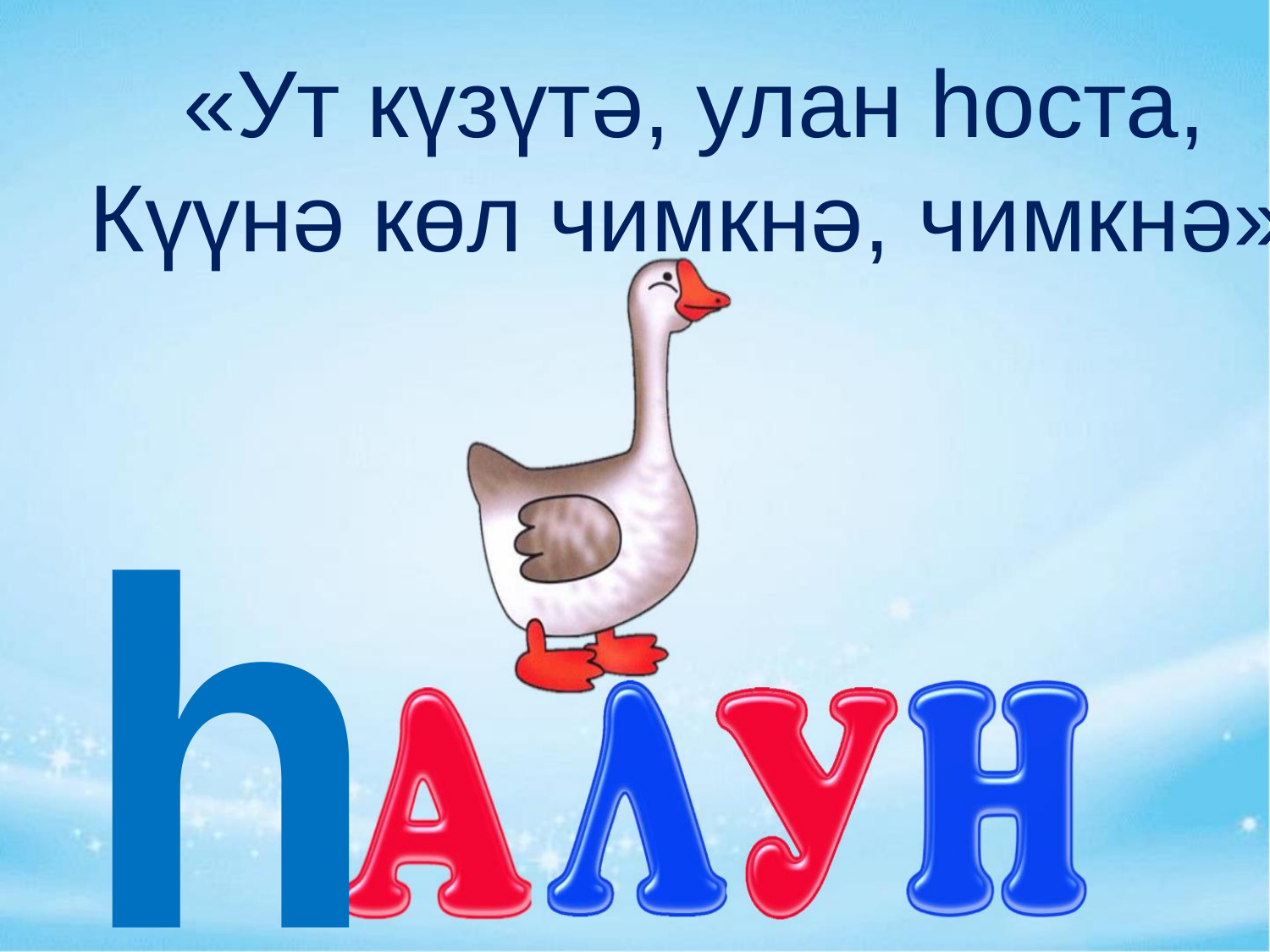

«Ут күзүтә, улан һоста,
Күүнә көл чимкнә, чимкнә»
h